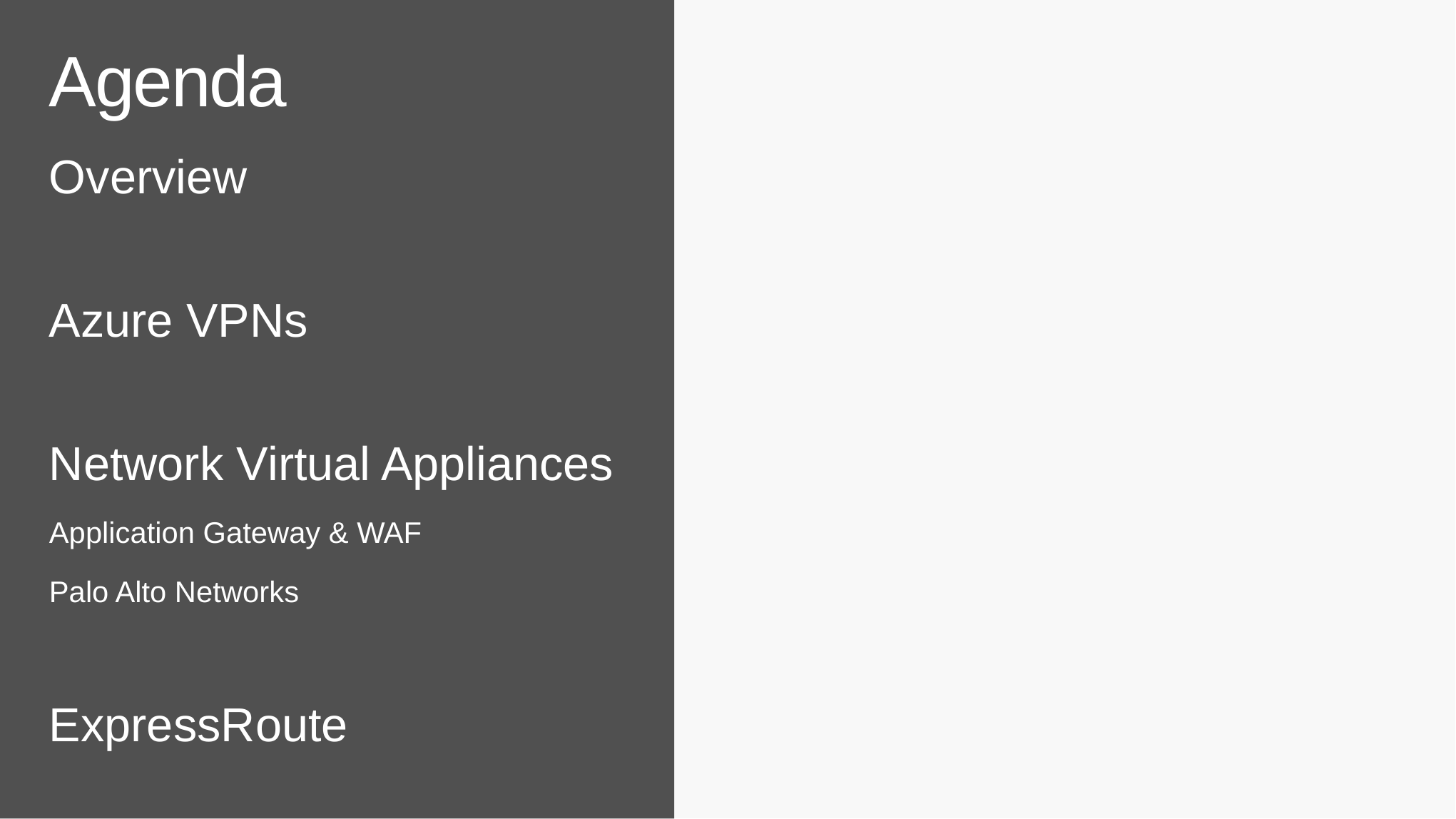

# Agenda
Overview

Azure VPNs

Network Virtual Appliances
Application Gateway & WAF
Palo Alto Networks

ExpressRoute